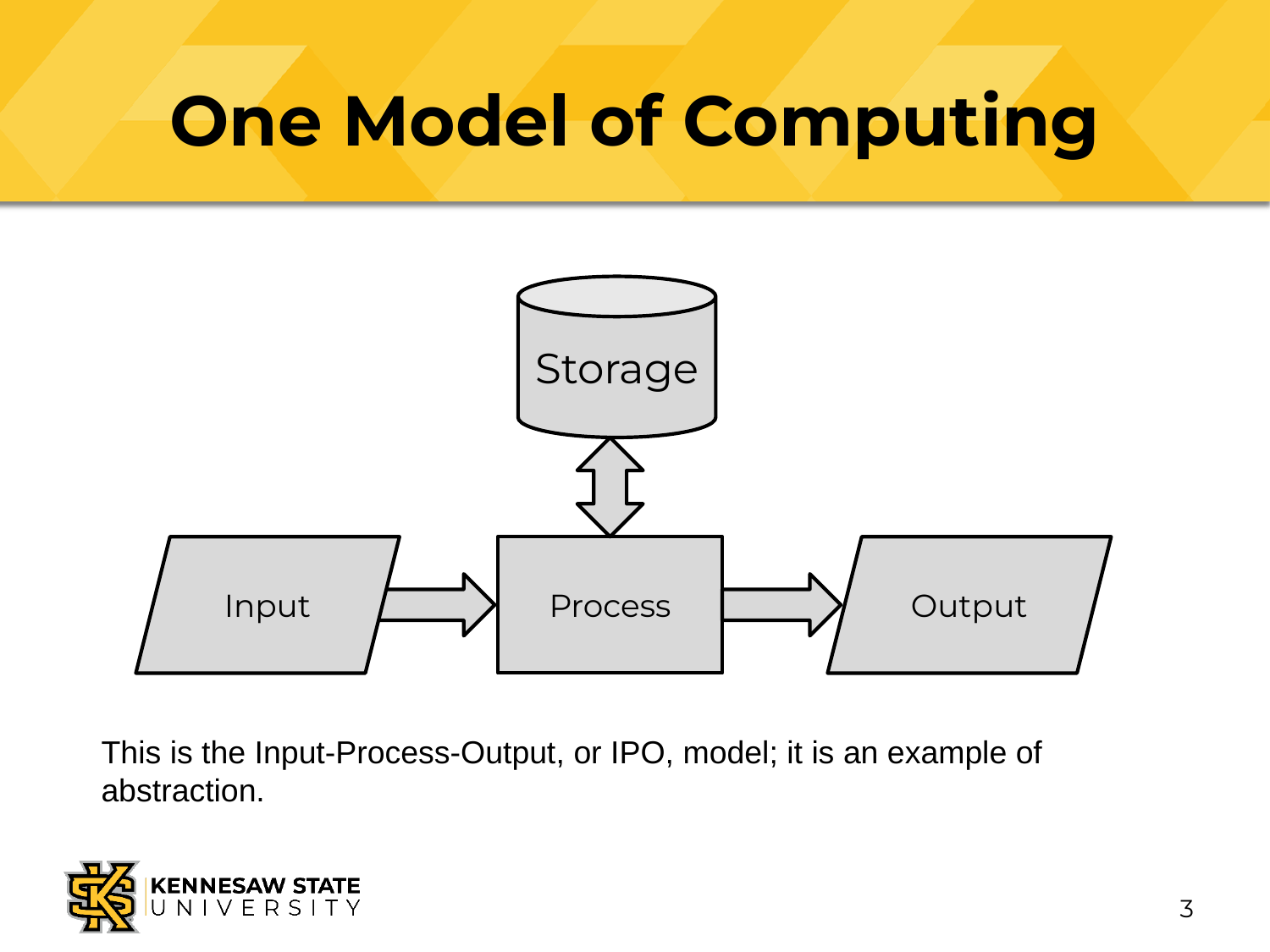

# One Model of Computing
Storage

Input
Process
Output

This is the Input-Process-Output, or IPO, model; it is an example of abstraction.
3